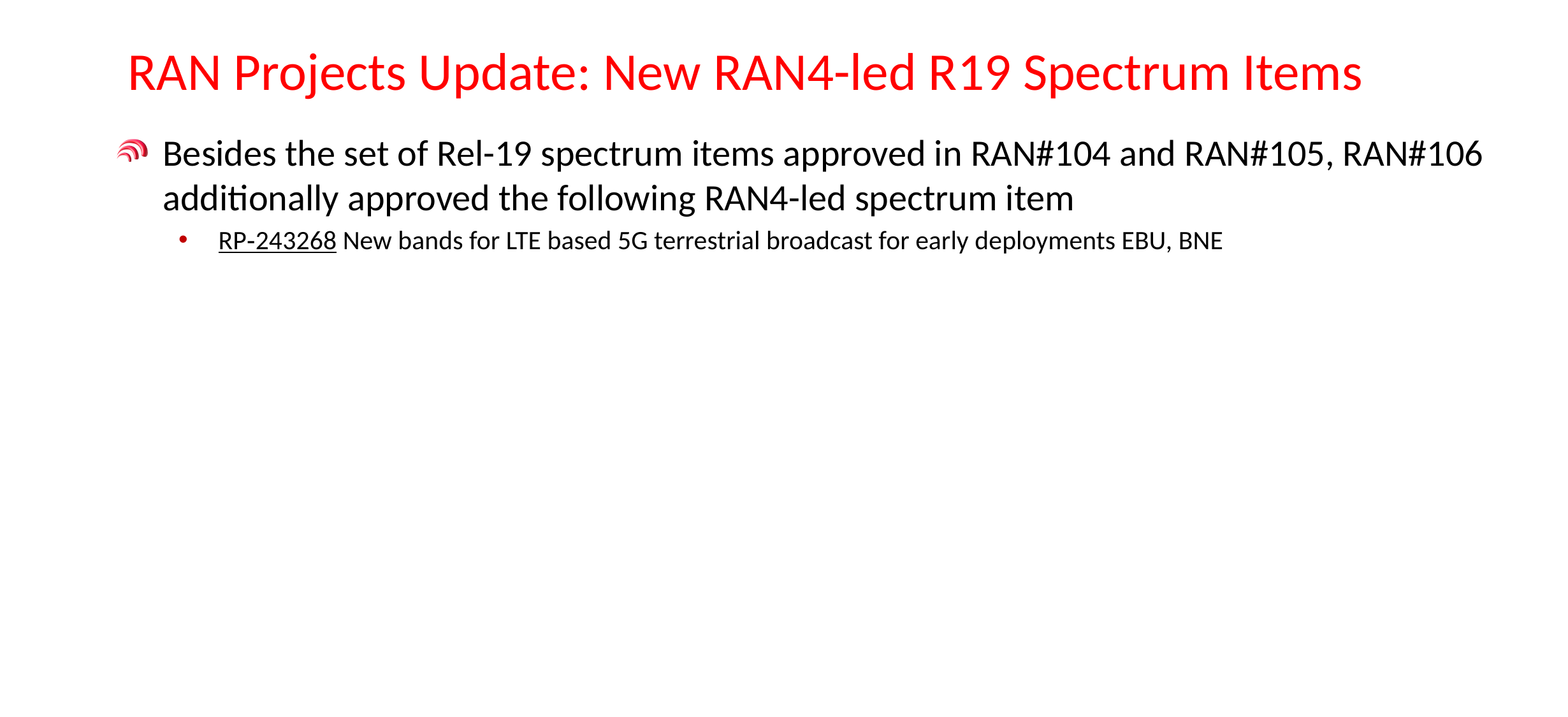

# RAN Projects Update: New RAN4-led R19 Spectrum Items
Besides the set of Rel-19 spectrum items approved in RAN#104 and RAN#105, RAN#106 additionally approved the following RAN4-led spectrum item
RP‑243268 New bands for LTE based 5G terrestrial broadcast for early deployments EBU, BNE